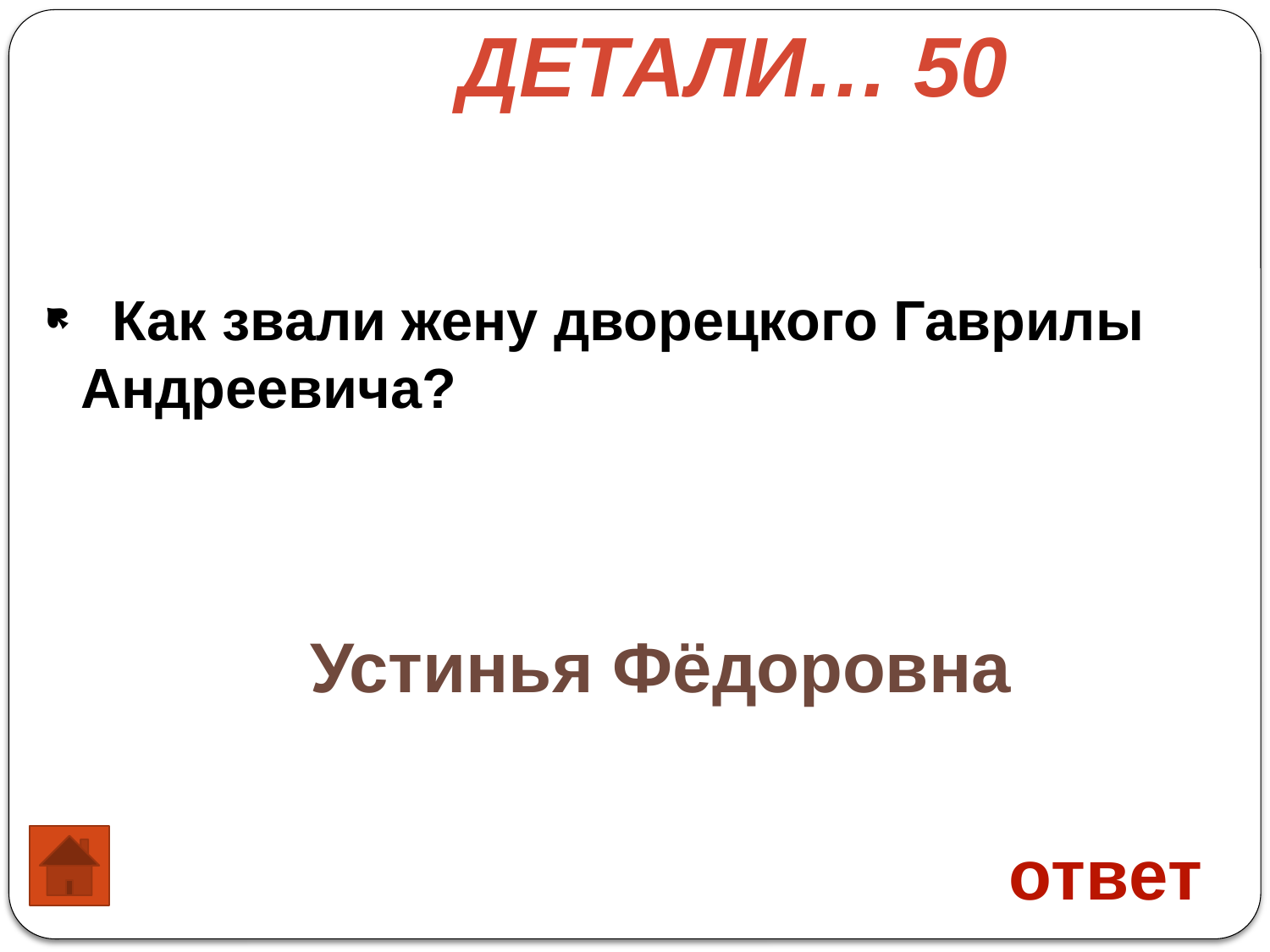

Детали… 50
  Как звали жену дворецкого Гаврилы Андреевича?
Устинья Фёдоровна
ответ